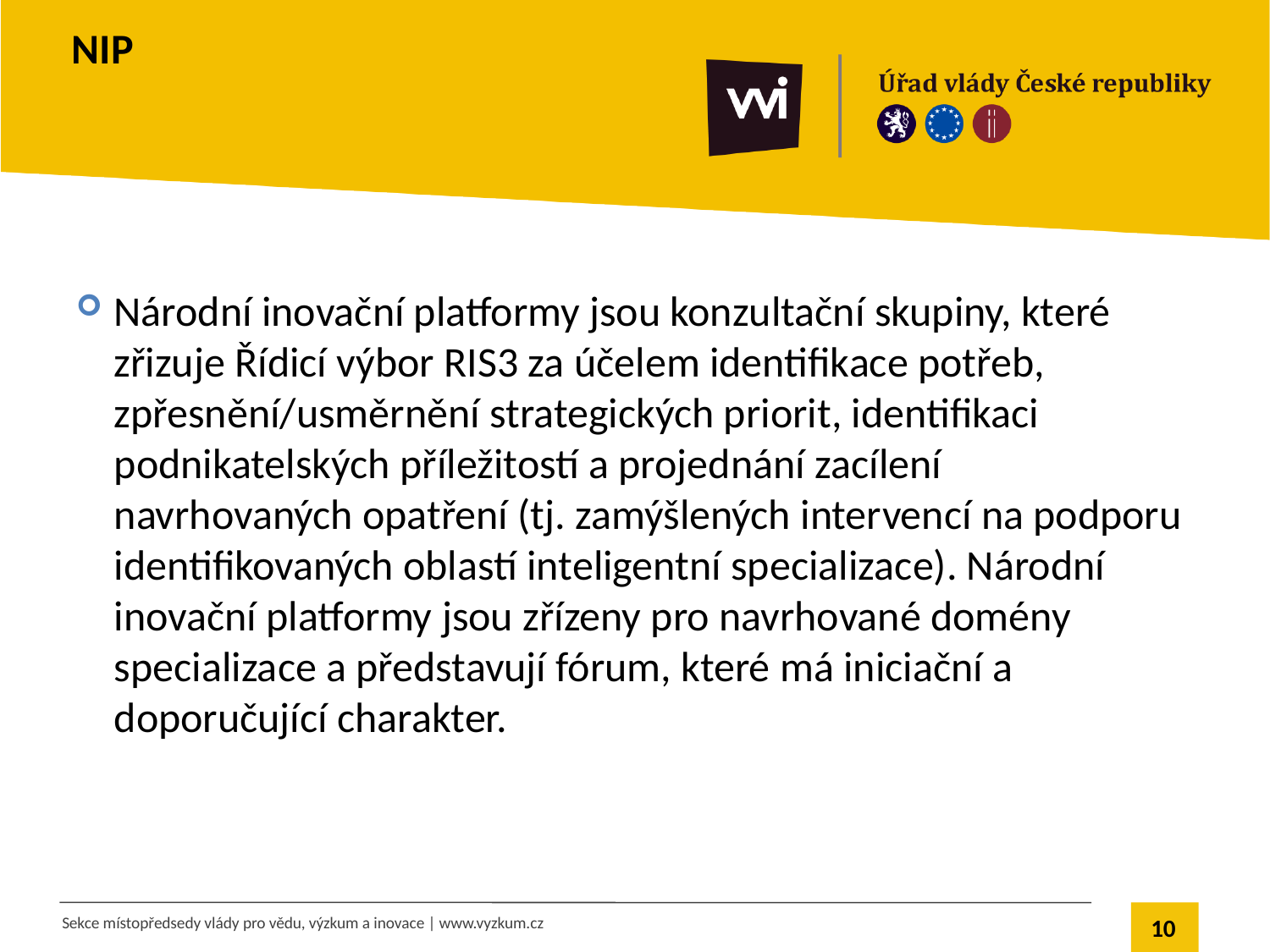

# NIP
Národní inovační platformy jsou konzultační skupiny, které zřizuje Řídicí výbor RIS3 za účelem identifikace potřeb, zpřesnění/usměrnění strategických priorit, identifikaci podnikatelských příležitostí a projednání zacílení navrhovaných opatření (tj. zamýšlených intervencí na podporu identifikovaných oblastí inteligentní specializace). Národní inovační platformy jsou zřízeny pro navrhované domény specializace a představují fórum, které má iniciační a doporučující charakter.

10